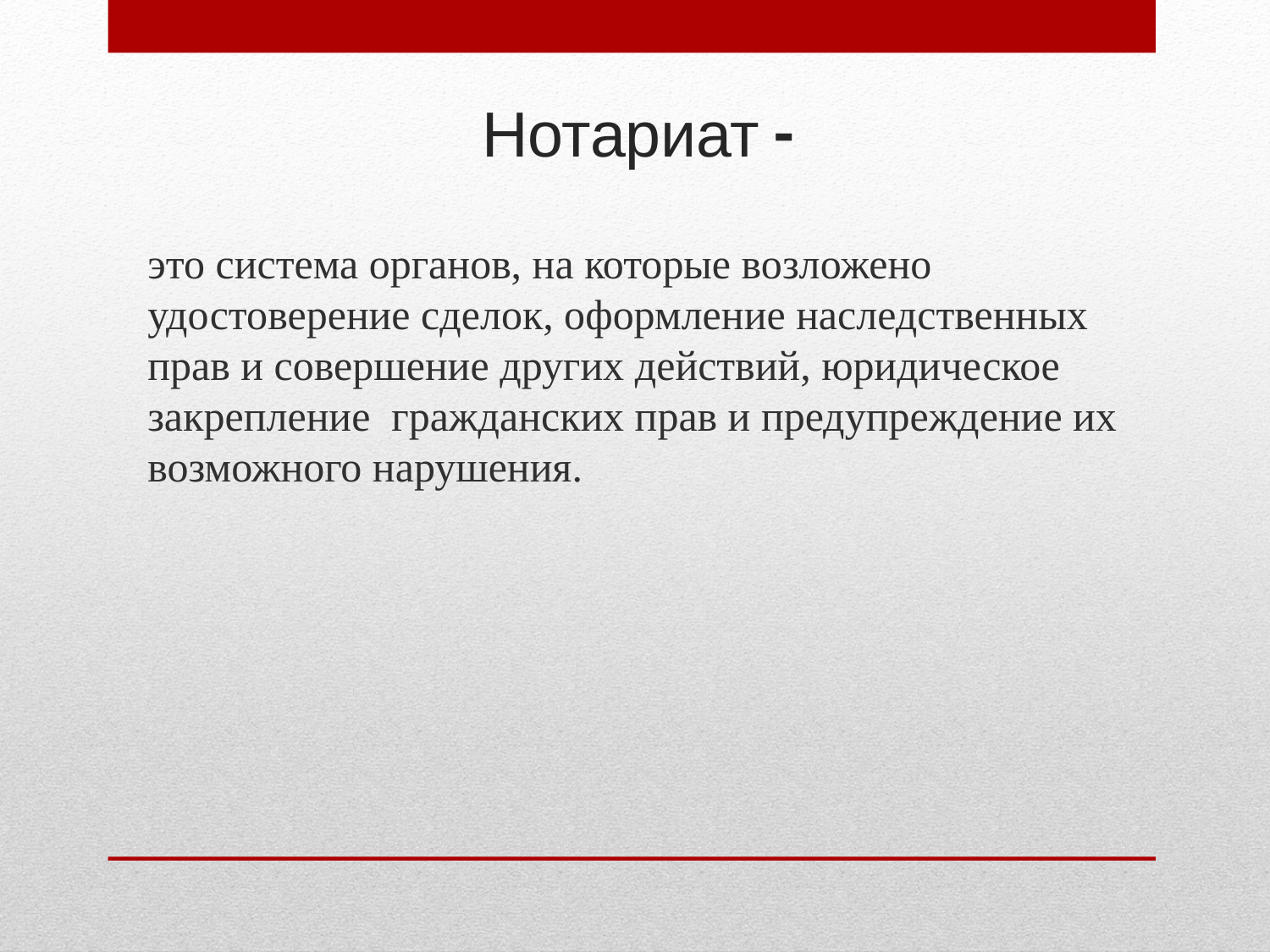

# Нотариат -
это система органов, на которые возложено удостоверение сделок, оформление наследственных прав и совершение других действий, юридическое закрепление  гражданских прав и предупреждение их возможного нарушения.